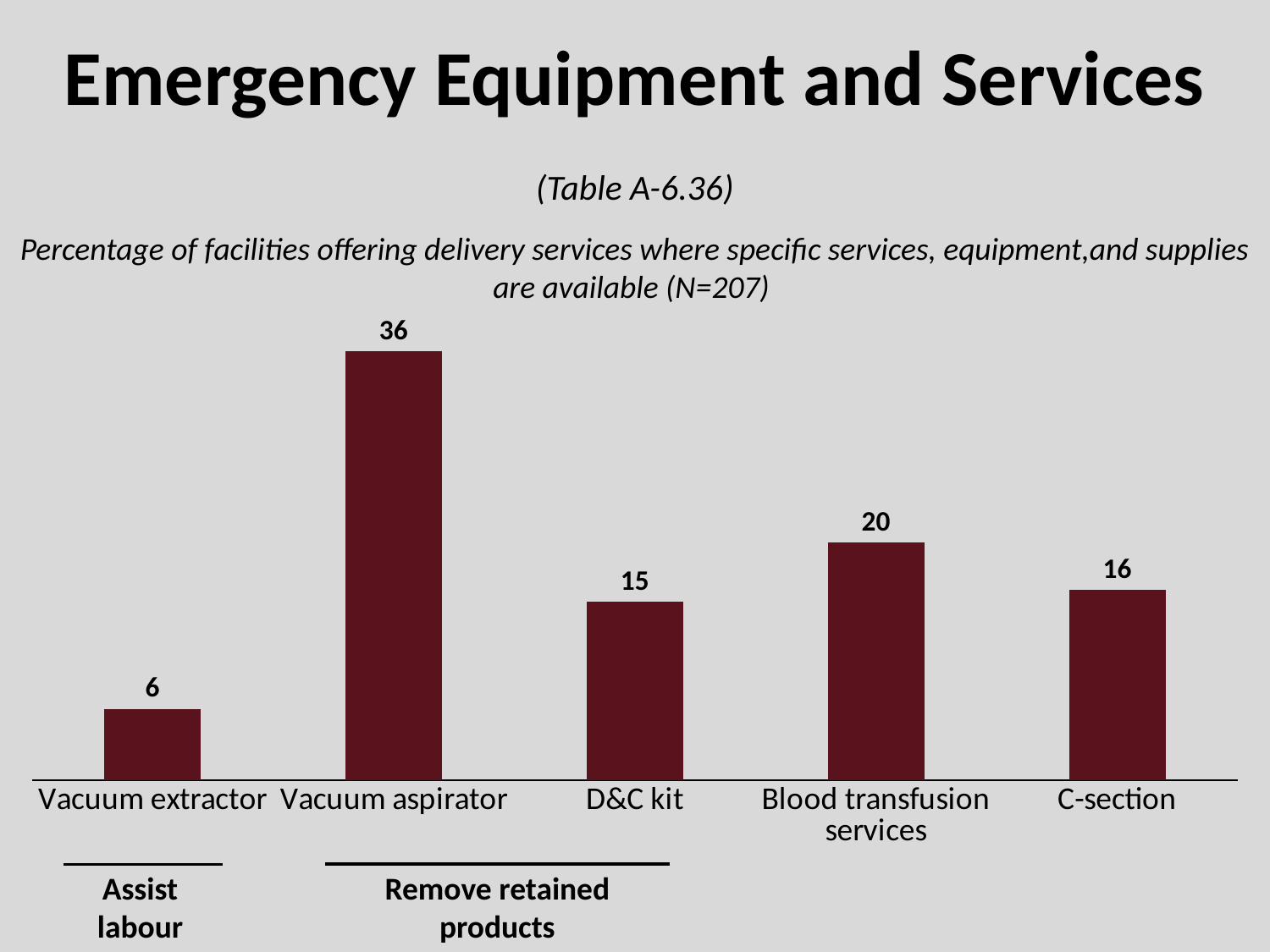

# Emergency Equipment and Services
(Table A-6.36)
Percentage of facilities offering delivery services where specific services, equipment,and supplies are available (N=207)

### Chart

| Category | Column1 |
|---|---|
| Vacuum extractor | 6.0 |
| Vacuum aspirator | 36.0 |
| D&C kit | 15.0 |
| Blood transfusion services | 20.0 |
| C-section | 16.0 |
Assist labour
Remove retained products